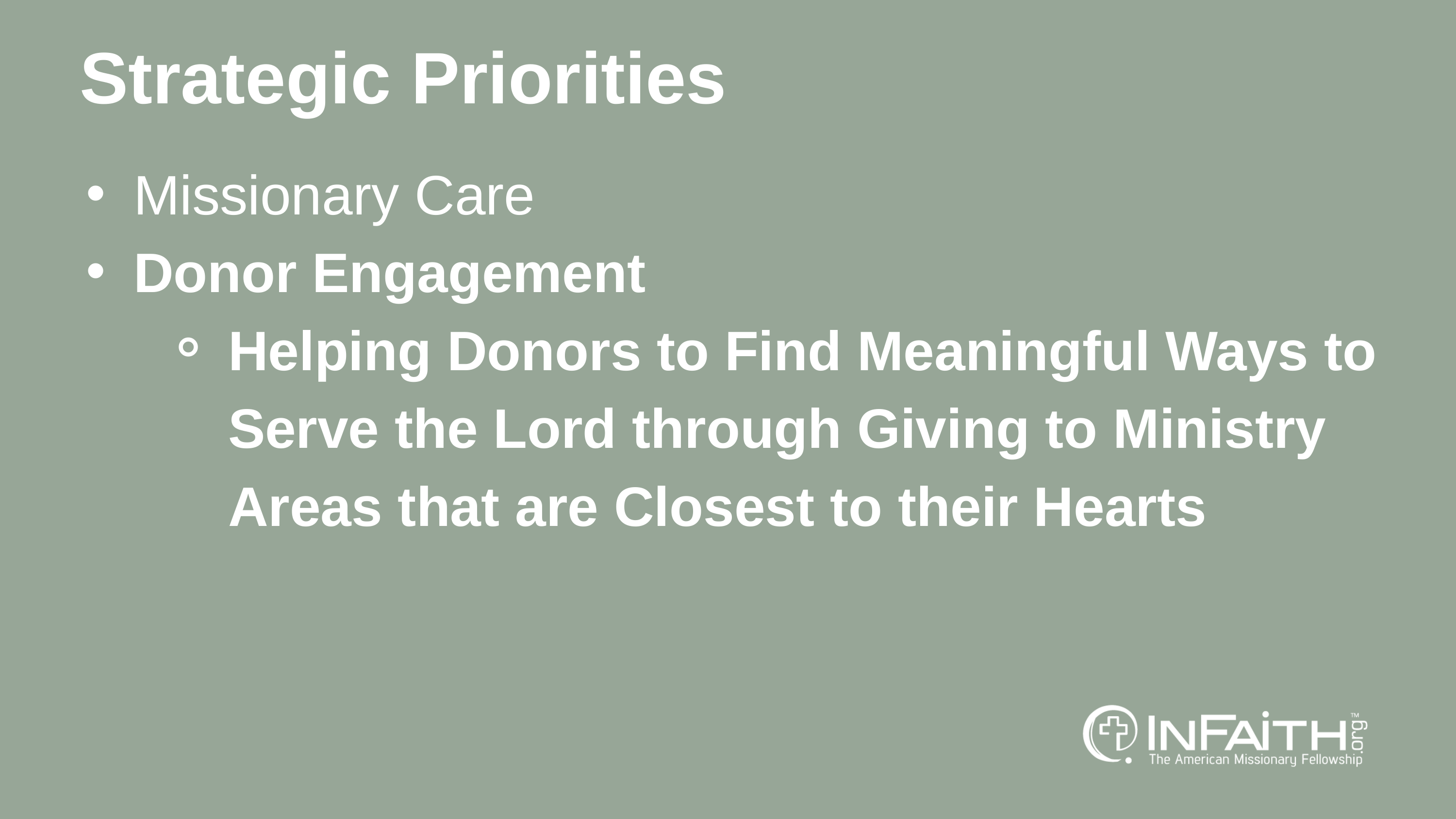

Strategic Priorities
Missionary Care
Donor Engagement
Helping Donors to Find Meaningful Ways to Serve the Lord through Giving to Ministry Areas that are Closest to their Hearts